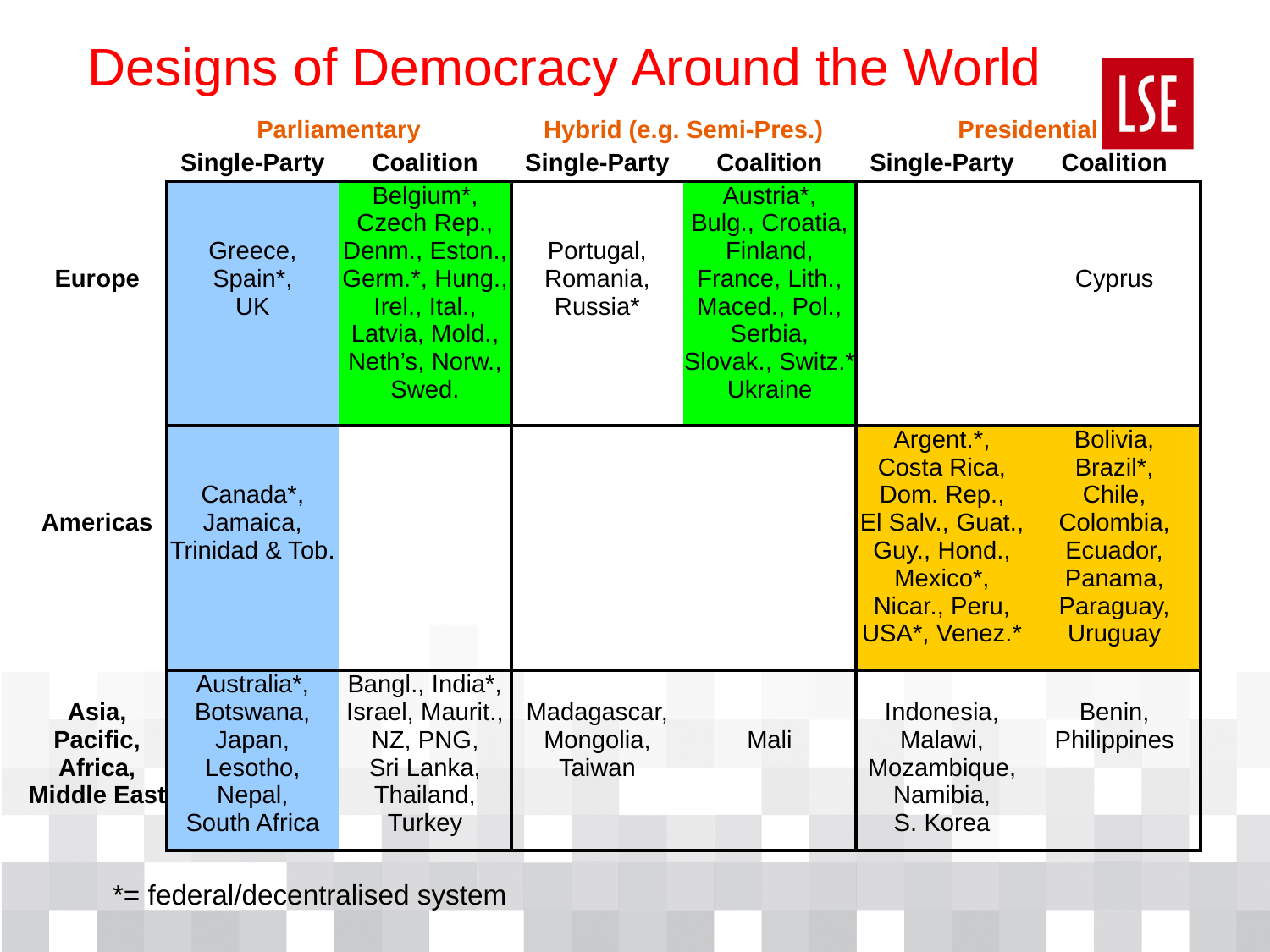

# Designs of Democracy Around the World
|  | Parliamentary |  | Hybrid (e.g. Semi-Pres.) |  | Presidential |  |
| --- | --- | --- | --- | --- | --- | --- |
|  | Single-Party | Coalition | Single-Party | Coalition | Single-Party | Coalition |
| Europe | Greece, Spain\*, UK | Belgium\*, Czech Rep., Denm., Eston., Germ.\*, Hung., Irel., Ital., Latvia, Mold., Neth’s, Norw., Swed. | Portugal, Romania, Russia\* | Austria\*, Bulg., Croatia, Finland, France, Lith., Maced., Pol., Serbia, Slovak., Switz.\* Ukraine |  | Cyprus |
| Americas | Canada\*, Jamaica, Trinidad & Tob. |  |  |  | Argent.\*, Costa Rica, Dom. Rep., El Salv., Guat., Guy., Hond., Mexico\*, Nicar., Peru, USA\*, Venez.\* | Bolivia, Brazil\*, Chile, Colombia, Ecuador, Panama, Paraguay, Uruguay |
| Asia, Pacific, Africa, Middle East | Australia\*, Botswana, Japan, Lesotho, Nepal, South Africa | Bangl., India\*, Israel, Maurit., NZ, PNG, Sri Lanka, Thailand, Turkey | Madagascar, Mongolia, Taiwan | Mali | Indonesia, Malawi, Mozambique, Namibia, S. Korea | Benin, Philippines |
*= federal/decentralised system